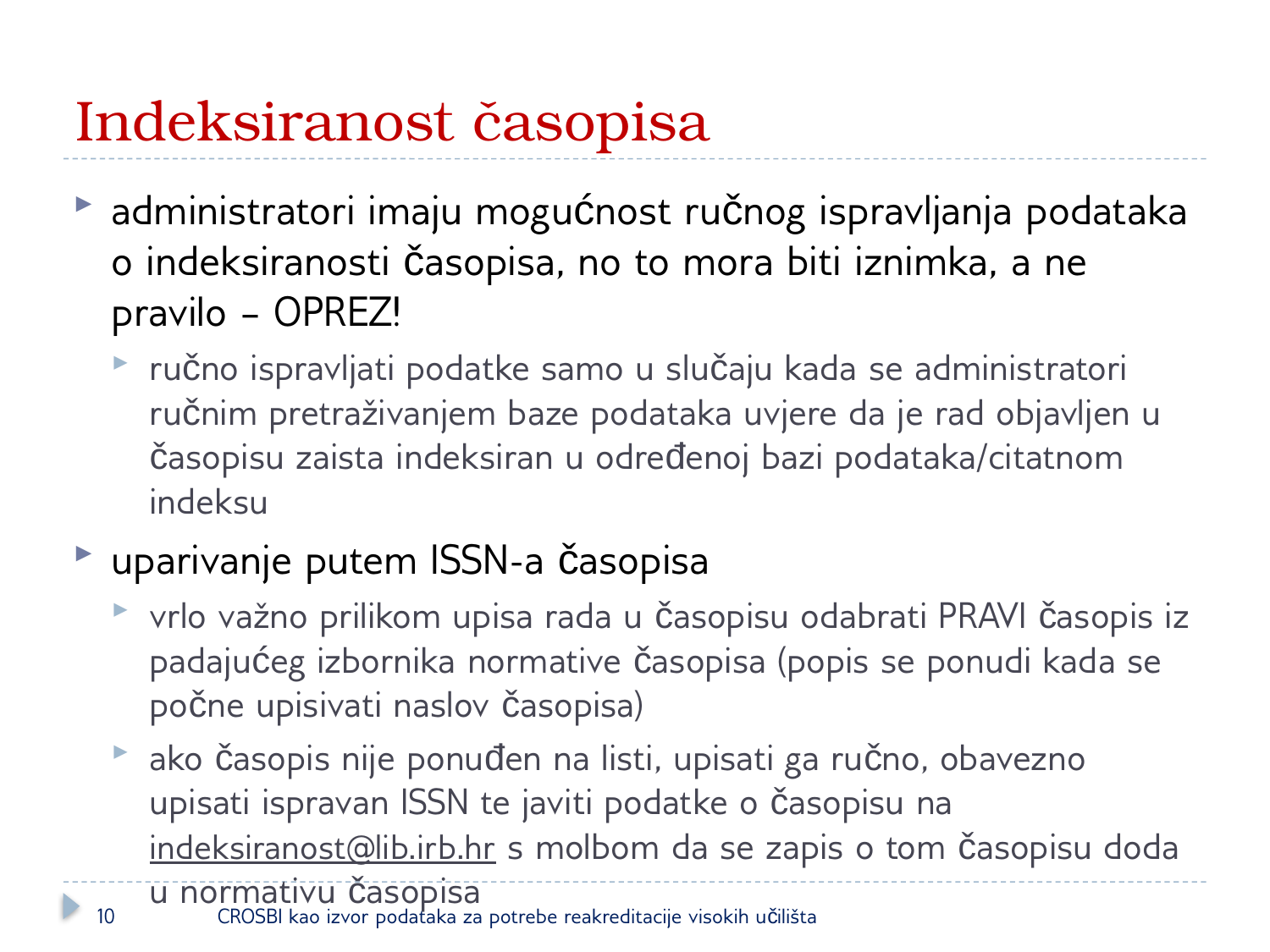

# Indeksiranost časopisa
administratori imaju mogućnost ručnog ispravljanja podataka o indeksiranosti časopisa, no to mora biti iznimka, a ne pravilo – OPREZ!
ručno ispravljati podatke samo u slučaju kada se administratori ručnim pretraživanjem baze podataka uvjere da je rad objavljen u časopisu zaista indeksiran u određenoj bazi podataka/citatnom indeksu
uparivanje putem ISSN-a časopisa
vrlo važno prilikom upisa rada u časopisu odabrati PRAVI časopis iz padajućeg izbornika normative časopisa (popis se ponudi kada se počne upisivati naslov časopisa)
ako časopis nije ponuđen na listi, upisati ga ručno, obavezno upisati ispravan ISSN te javiti podatke o časopisu na indeksiranost@lib.irb.hr s molbom da se zapis o tom časopisu doda u normativu časopisa
10
CROSBI kao izvor podataka za potrebe reakreditacije visokih učilišta